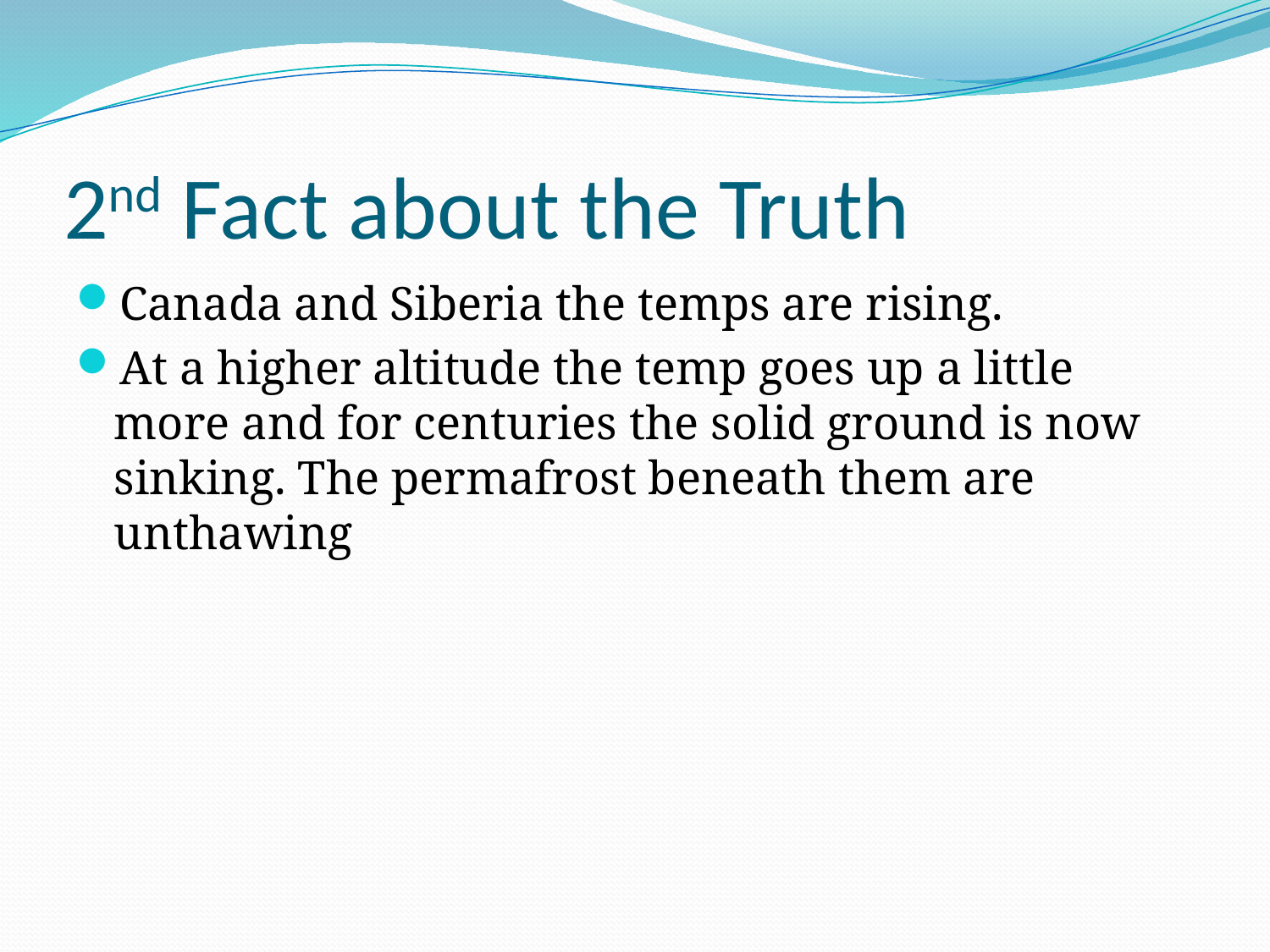

# 2nd Fact about the Truth
Canada and Siberia the temps are rising.
At a higher altitude the temp goes up a little more and for centuries the solid ground is now sinking. The permafrost beneath them are unthawing